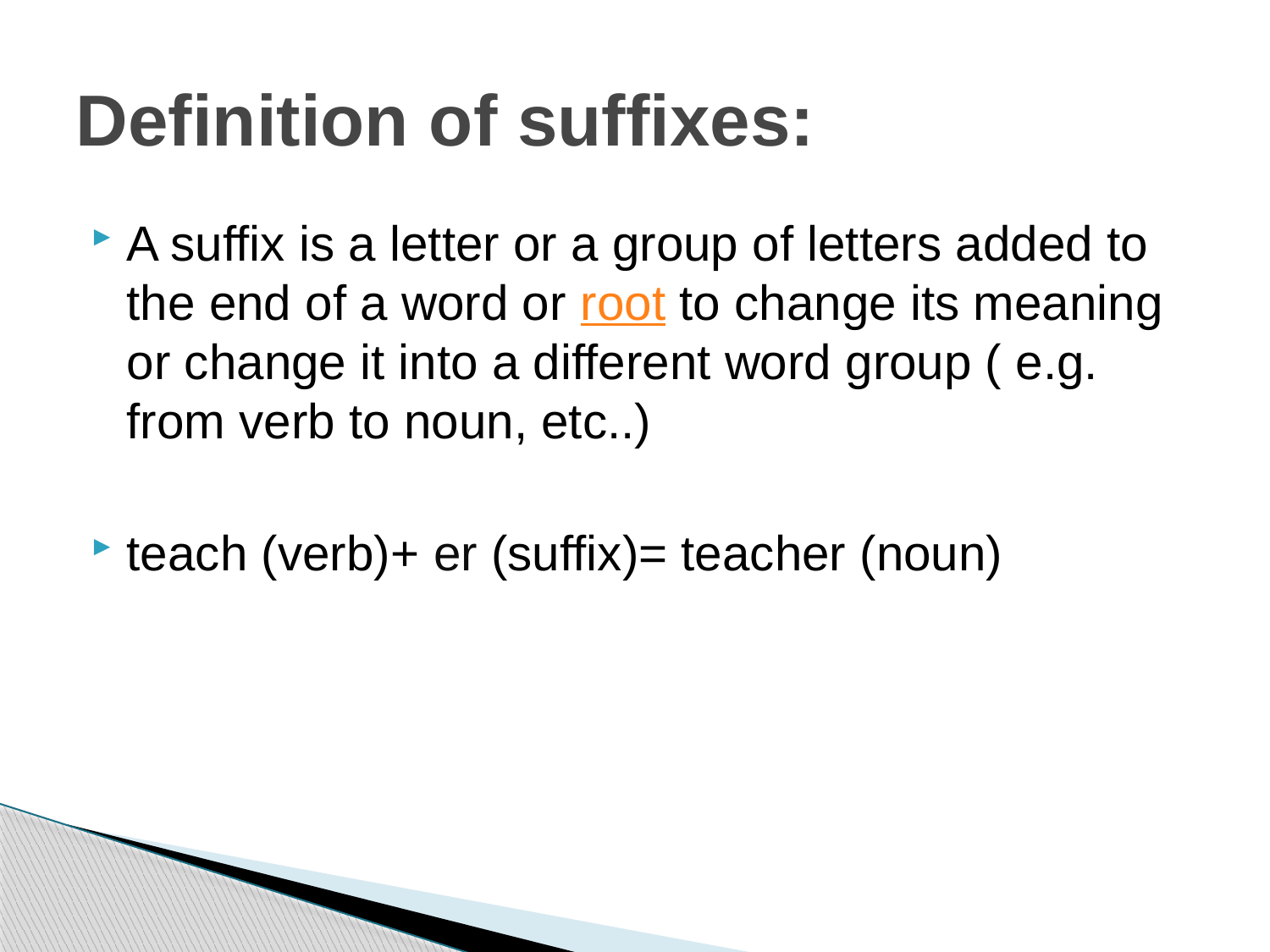

# Definition of suffixes:
A suffix is a letter or a group of letters added to the end of a word or root to change its meaning or change it into a different word group ( e.g. from verb to noun, etc..)

teach (verb)+ er (suffix)= teacher (noun)